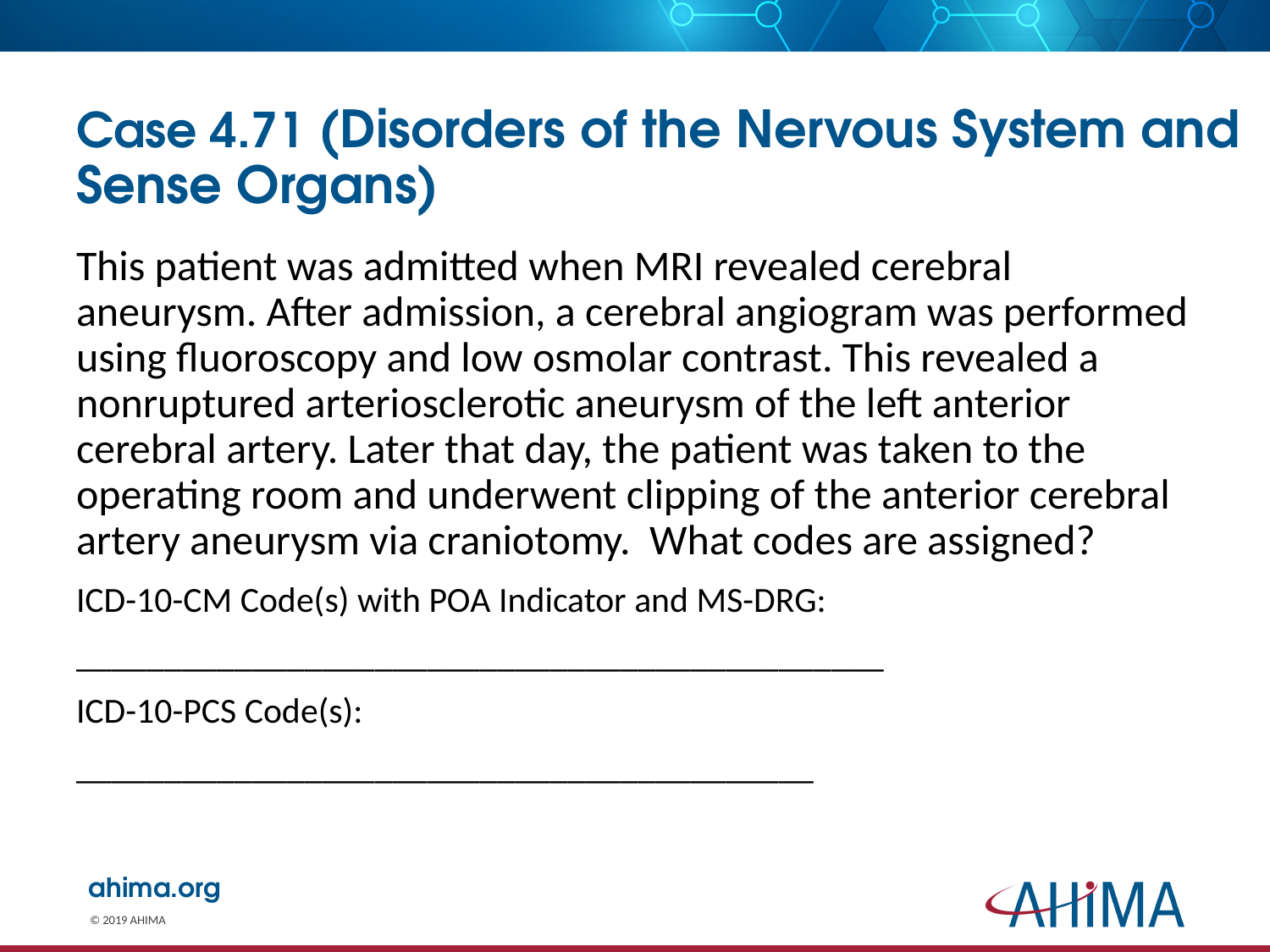

# Case 4.71 (Disorders of the Nervous System and Sense Organs)
This patient was admitted when MRI revealed cerebral aneurysm. After admission, a cerebral angiogram was performed using fluoroscopy and low osmolar contrast. This revealed a nonruptured arteriosclerotic aneurysm of the left anterior cerebral artery. Later that day, the patient was taken to the operating room and underwent clipping of the anterior cerebral artery aneurysm via craniotomy.  What codes are assigned?
ICD-10-CM Code(s) with POA Indicator and MS-DRG:
______________________________________________
ICD-10-PCS Code(s):
__________________________________________